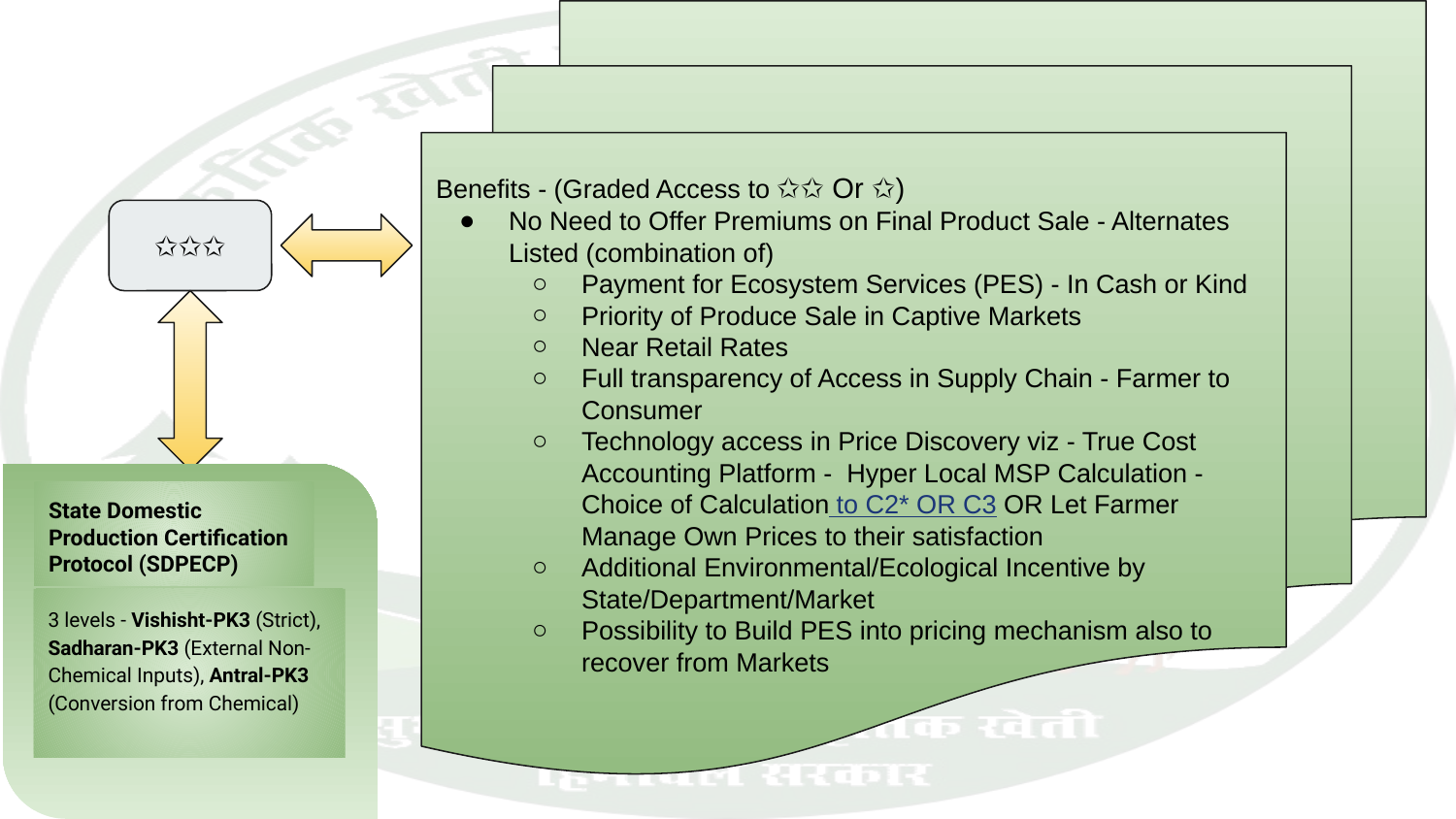

Benefits - (Graded Access to ✩✩ Or ✩)
No Need to Offer Premiums on Final Product Sale - Alternates Listed (combination of)
Payment for Ecosystem Services (PES) - In Cash or Kind
Priority of Produce Sale in Captive Markets
Near Retail Rates
Full transparency of Access in Supply Chain - Farmer to Consumer
Technology access in Price Discovery viz - True Cost Accounting Platform -  Hyper Local MSP Calculation - Choice of Calculation to C2* OR C3 OR Let Farmer Manage Own Prices to their satisfaction
Additional Environmental/Ecological Incentive by State/Department/Market
Possibility to Build PES into pricing mechanism also to recover from Markets

✩✩✩

State Domestic Production Certification Protocol (SDPECP)
3 levels - Vishisht-PK3 (Strict), Sadharan-PK3 (External Non-Chemical Inputs), Antral-PK3 (Conversion from Chemical)